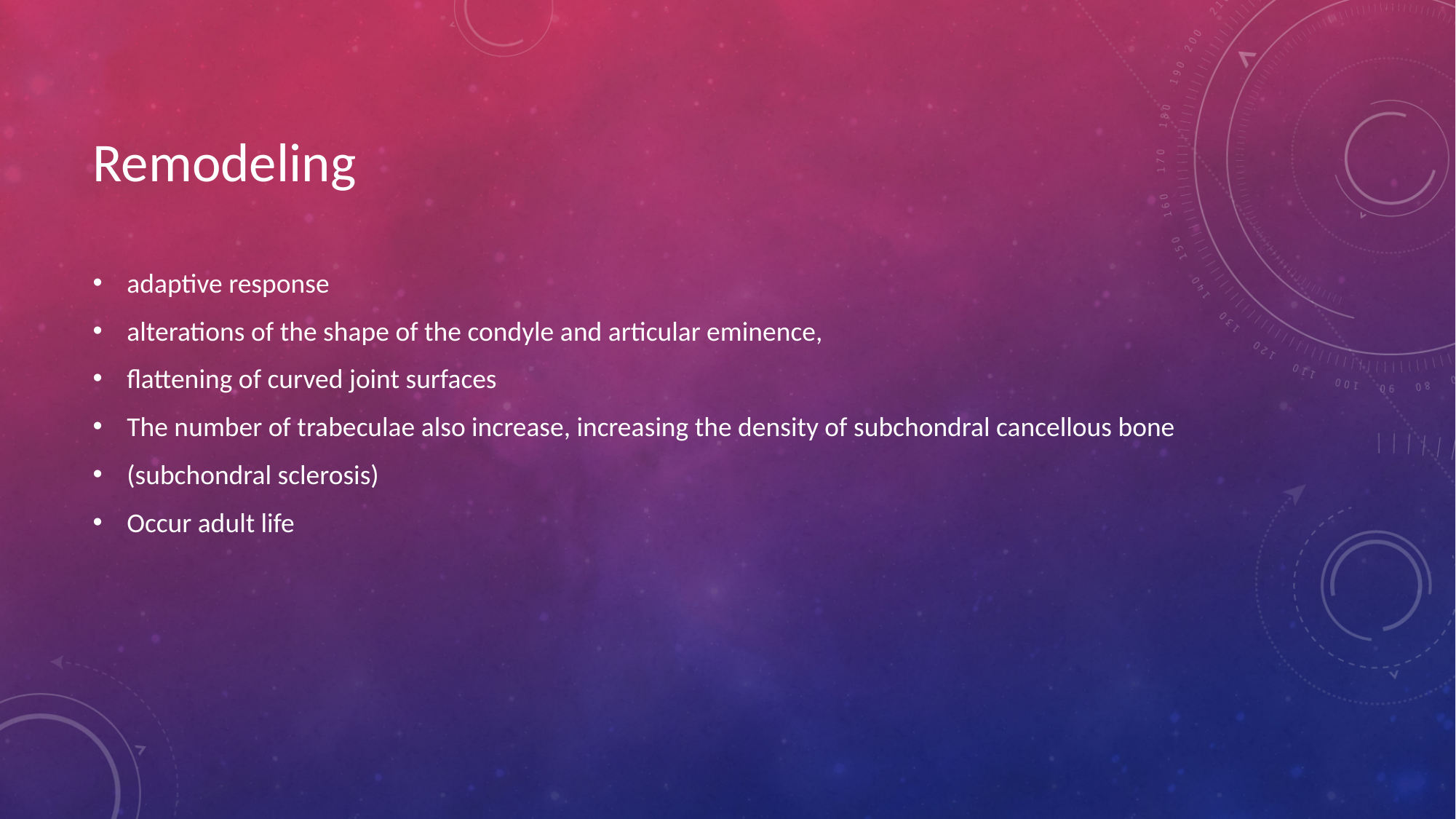

# Remodeling
adaptive response
alterations of the shape of the condyle and articular eminence,
flattening of curved joint surfaces
The number of trabeculae also increase, increasing the density of subchondral cancellous bone
(subchondral sclerosis)
Occur adult life